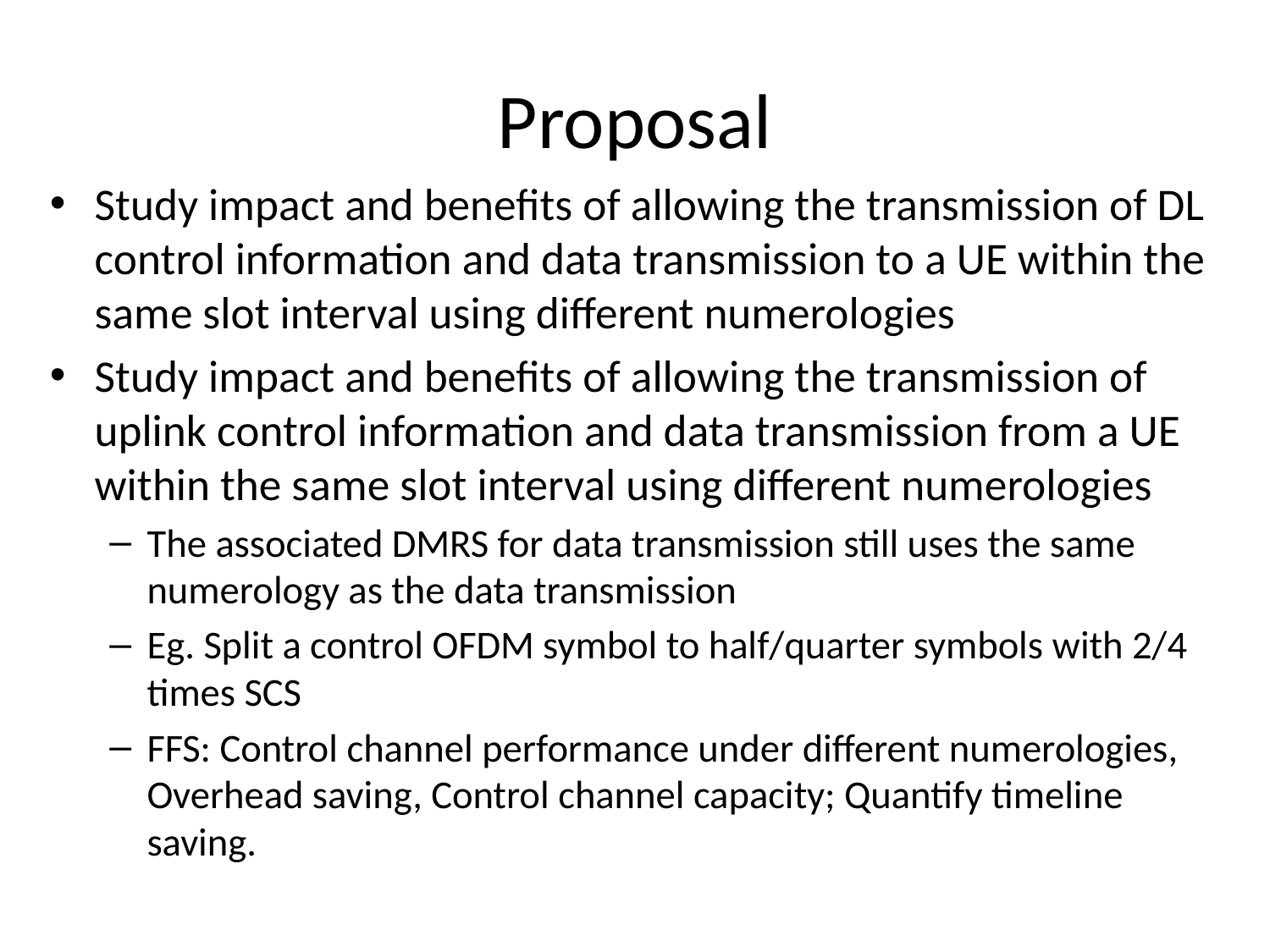

# Proposal
Study impact and benefits of allowing the transmission of DL control information and data transmission to a UE within the same slot interval using different numerologies
Study impact and benefits of allowing the transmission of uplink control information and data transmission from a UE within the same slot interval using different numerologies
The associated DMRS for data transmission still uses the same numerology as the data transmission
Eg. Split a control OFDM symbol to half/quarter symbols with 2/4 times SCS
FFS: Control channel performance under different numerologies, Overhead saving, Control channel capacity; Quantify timeline saving.